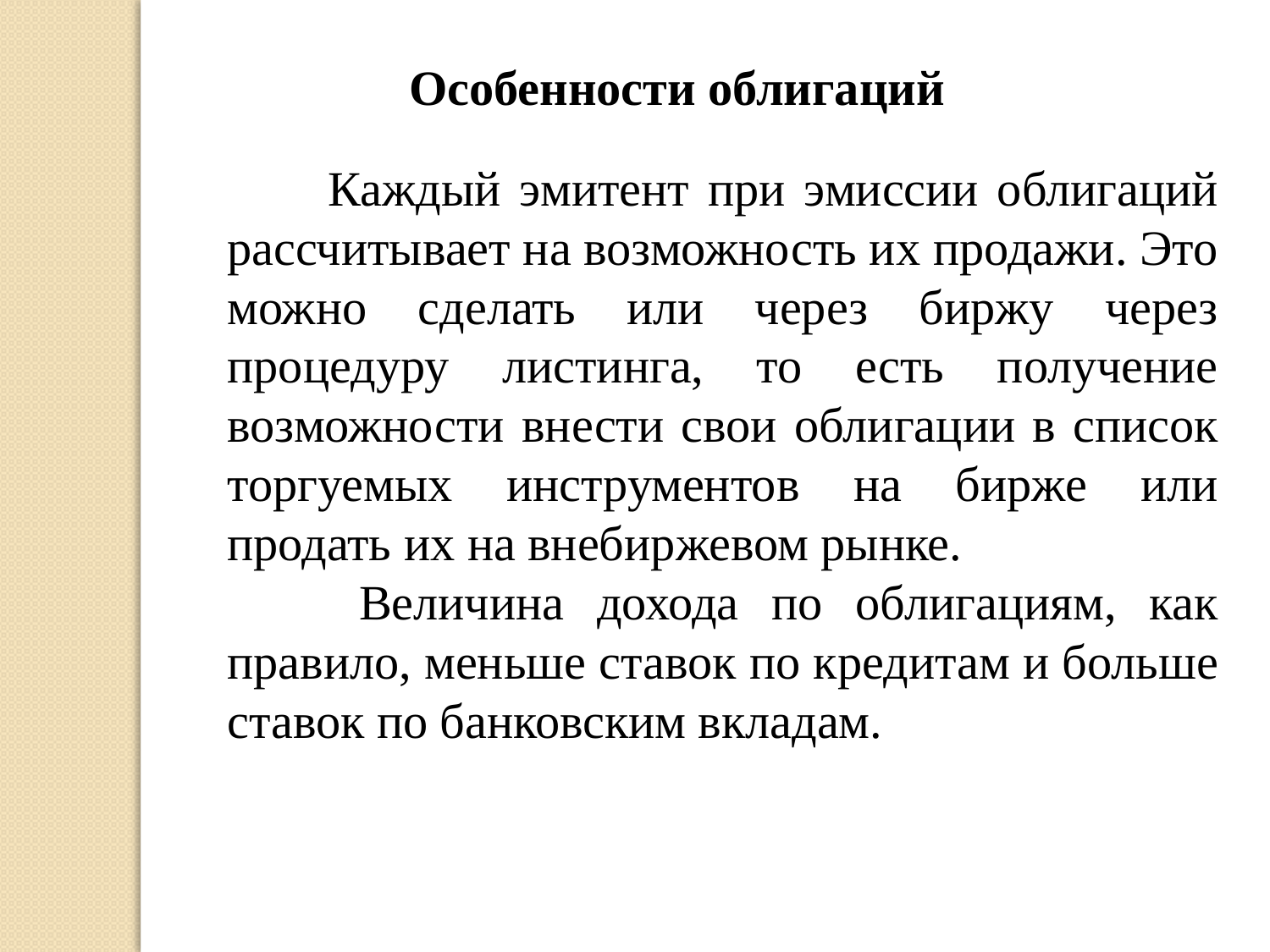

Особенности облигаций
      Каждый эмитент при эмиссии облигаций рассчитывает на возможность их продажи. Это можно сделать или через биржу через процедуру листинга, то есть получение возможности внести свои облигации в список торгуемых инструментов на бирже или продать их на внебиржевом рынке.
    Величина дохода по облигациям, как правило, меньше ставок по кредитам и больше ставок по банковским вкладам.